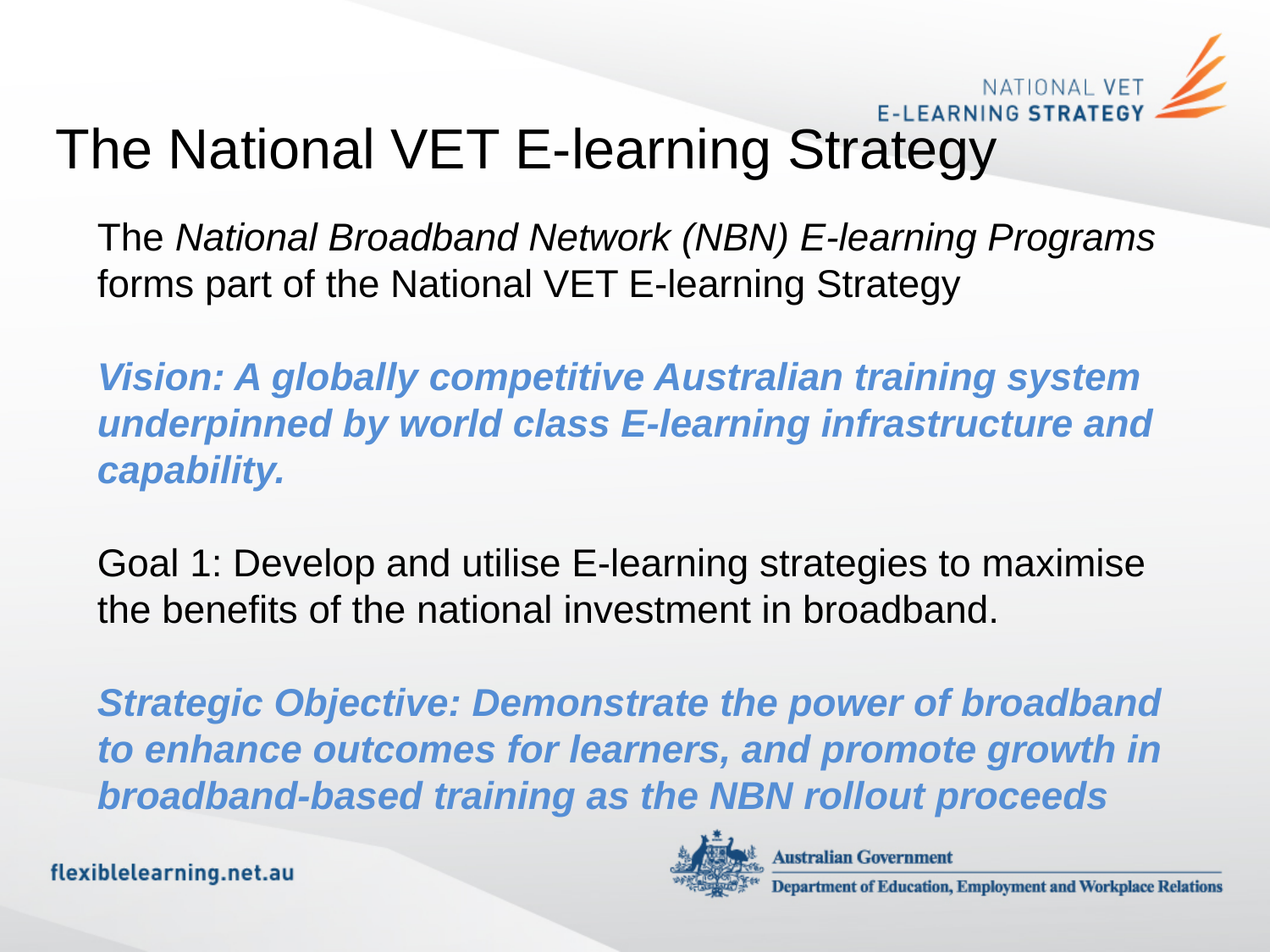

The National VET E-learning Strategy
The National Broadband Network (NBN) E-learning Programs forms part of the National VET E-learning Strategy

Vision: A globally competitive Australian training system underpinned by world class E-learning infrastructure and capability.

Goal 1: Develop and utilise E-learning strategies to maximise the benefits of the national investment in broadband.

Strategic Objective: Demonstrate the power of broadband to enhance outcomes for learners, and promote growth in broadband-based training as the NBN roll­out proceeds